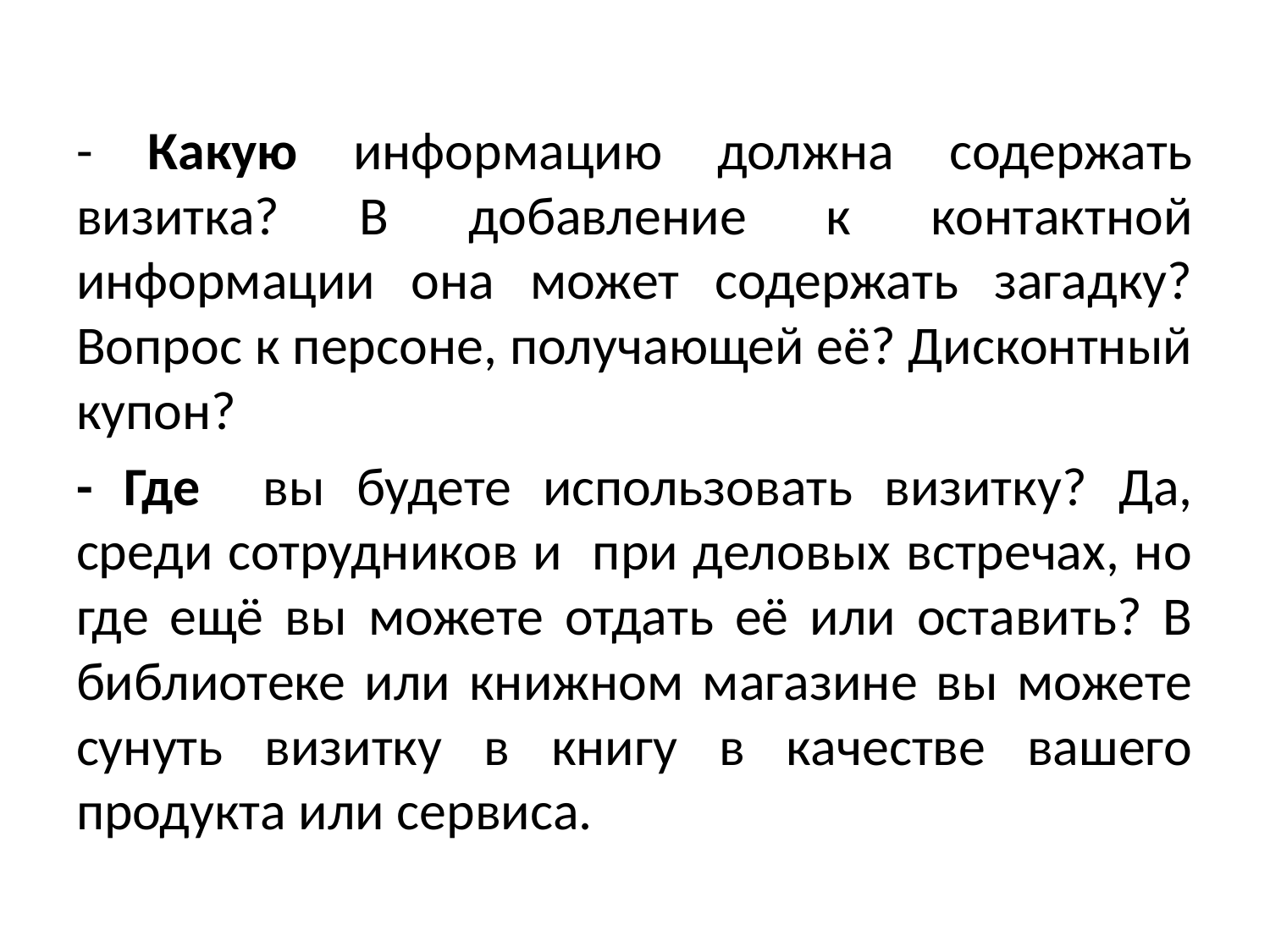

- Какую информацию должна содержать визитка? В добавление к контактной информации она может содержать загадку? Вопрос к персоне, получающей её? Дисконтный купон?
- Где  вы будете использовать визитку? Да, среди сотрудников и  при деловых встречах, но где ещё вы можете отдать её или оставить? В библиотеке или книжном магазине вы можете сунуть визитку в книгу в качестве вашего продукта или сервиса.